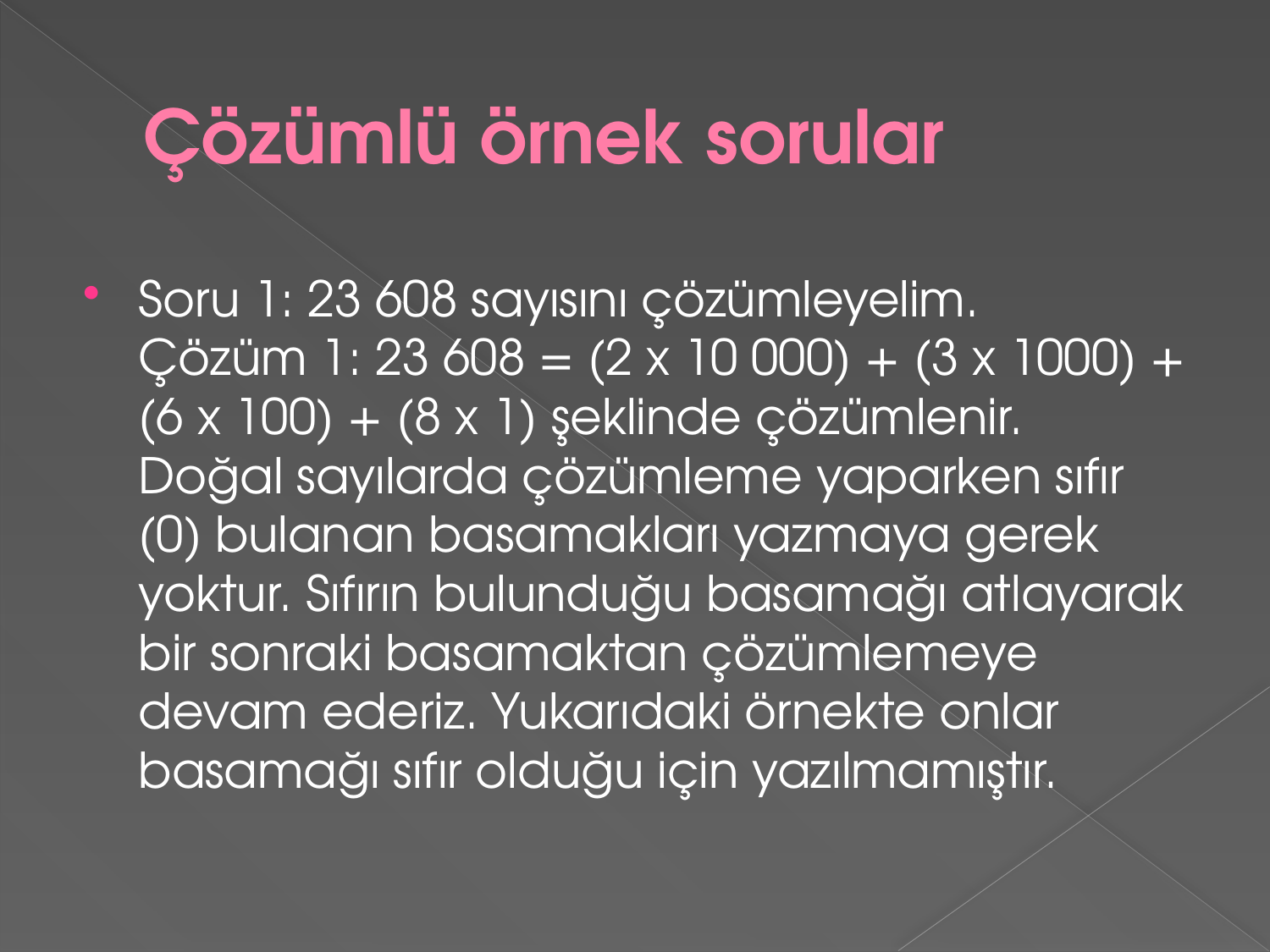

# Çözümlü örnek sorular
Soru 1: 23 608 sayısını çözümleyelim.
Çözüm 1: 23 608 = (2 x 10 000) + (3 x 1000) + (6 x 100) + (8 x 1) şeklinde çözümlenir.
Doğal sayılarda çözümleme yaparken sıfır (0) bulanan basamakları yazmaya gerek yoktur. Sıfırın bulunduğu basamağı atlayarak bir sonraki basamaktan çözümlemeye devam ederiz. Yukarıdaki örnekte onlar basamağı sıfır olduğu için yazılmamıştır.